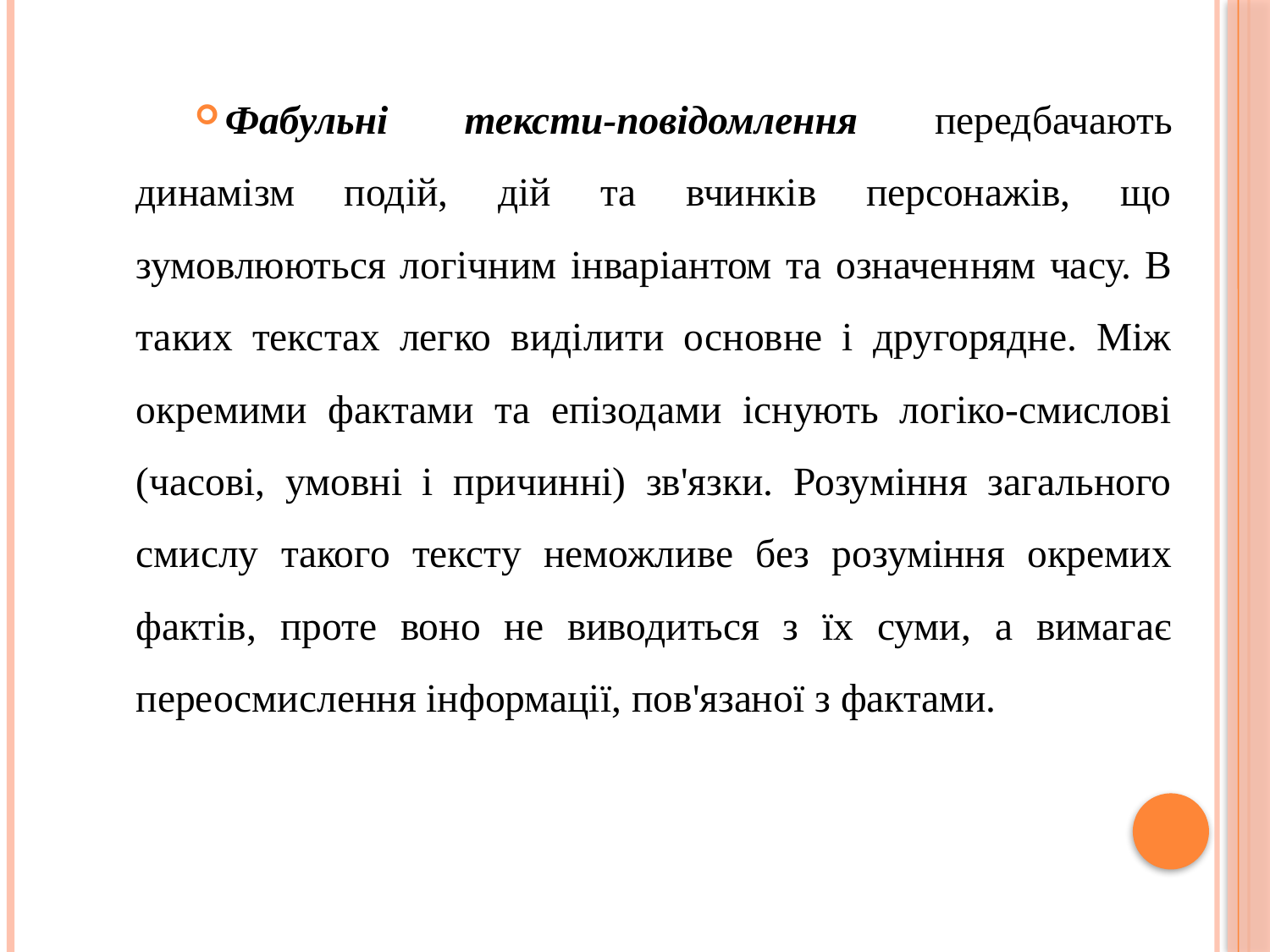

Фабульні тексти-повідомлення передбачають динамізм подій, дій та вчинків персонажів, що зумовлюються логічним інваріантом та означен­ням часу. В таких текстах легко виділити основне і другорядне. Між окремими фактами та епізодами існують логіко-смислові (часові, умовні і причинні) зв'язки. Розуміння загального смислу такого тексту неможливе без розуміння окремих фактів, проте воно не виводиться з їх суми, а вимагає переосмислення інформації, пов'язаної з фактами.